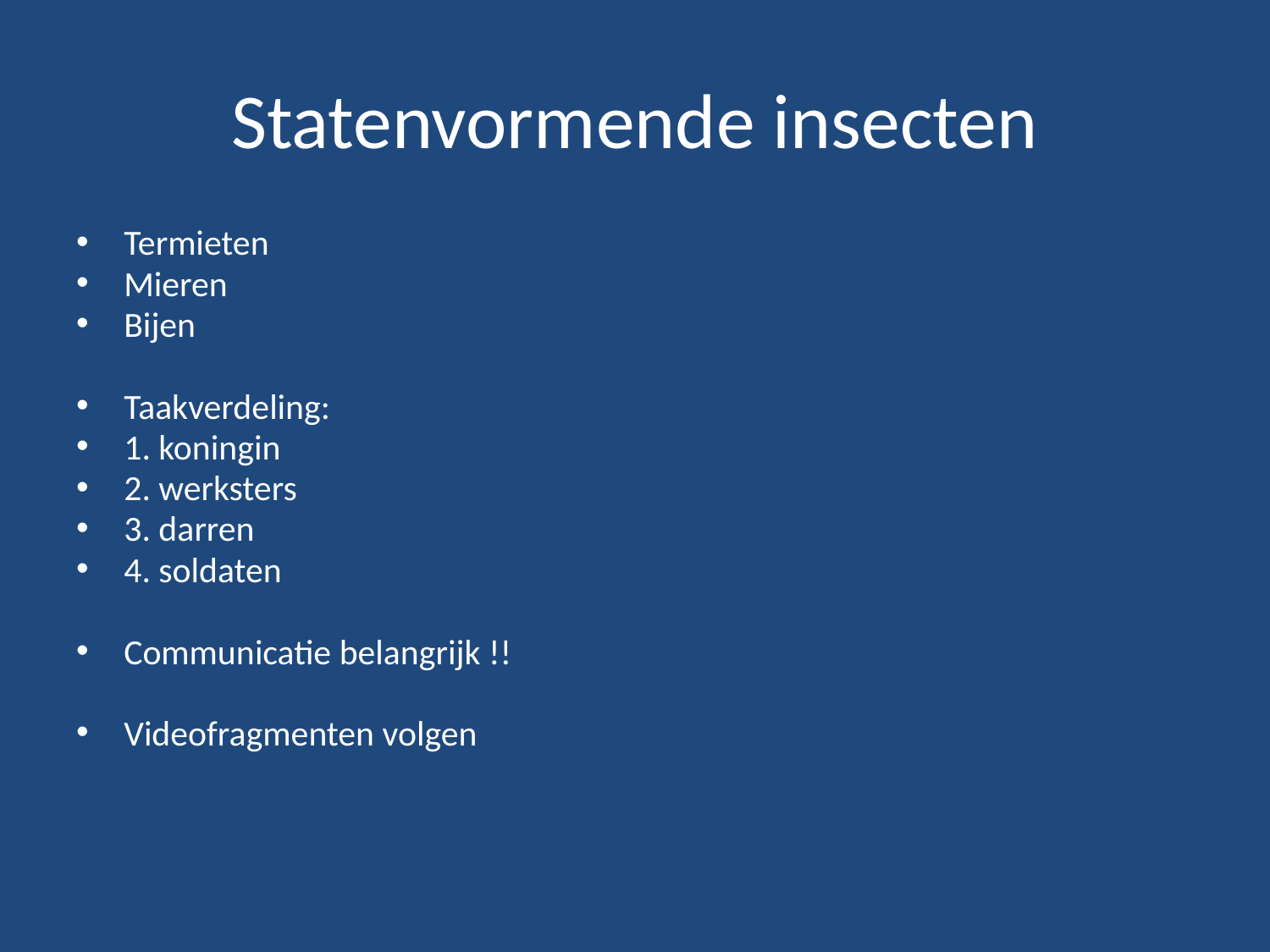

# Statenvormende insecten
Termieten
Mieren
Bijen

Taakverdeling:
1. koningin
2. werksters
3. darren
4. soldaten

Communicatie belangrijk !!

Videofragmenten volgen